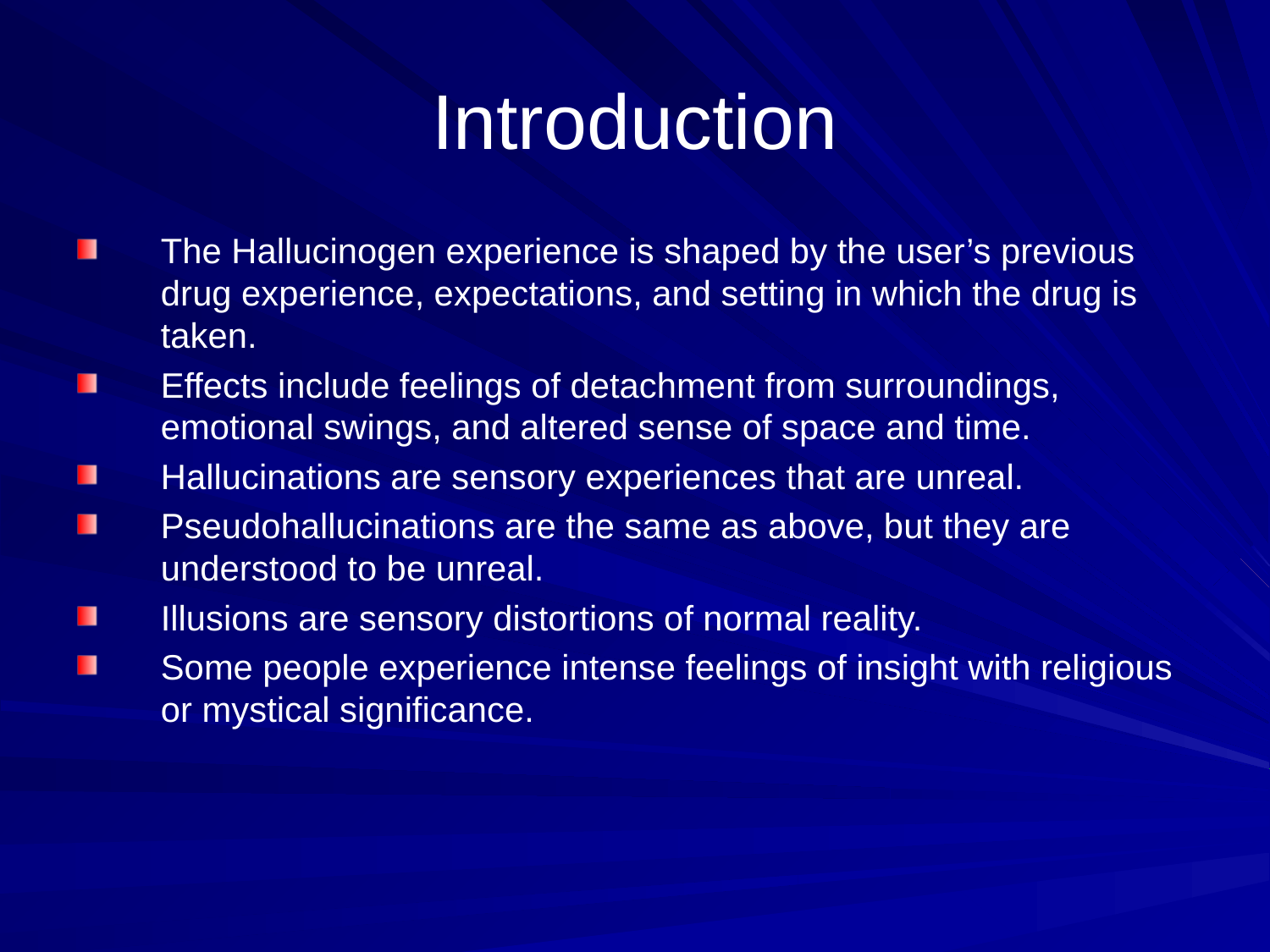

# Introduction
The Hallucinogen experience is shaped by the user’s previous drug experience, expectations, and setting in which the drug is taken.
Effects include feelings of detachment from surroundings, emotional swings, and altered sense of space and time.
Hallucinations are sensory experiences that are unreal.
Pseudohallucinations are the same as above, but they are understood to be unreal.
Illusions are sensory distortions of normal reality.
Some people experience intense feelings of insight with religious or mystical significance.